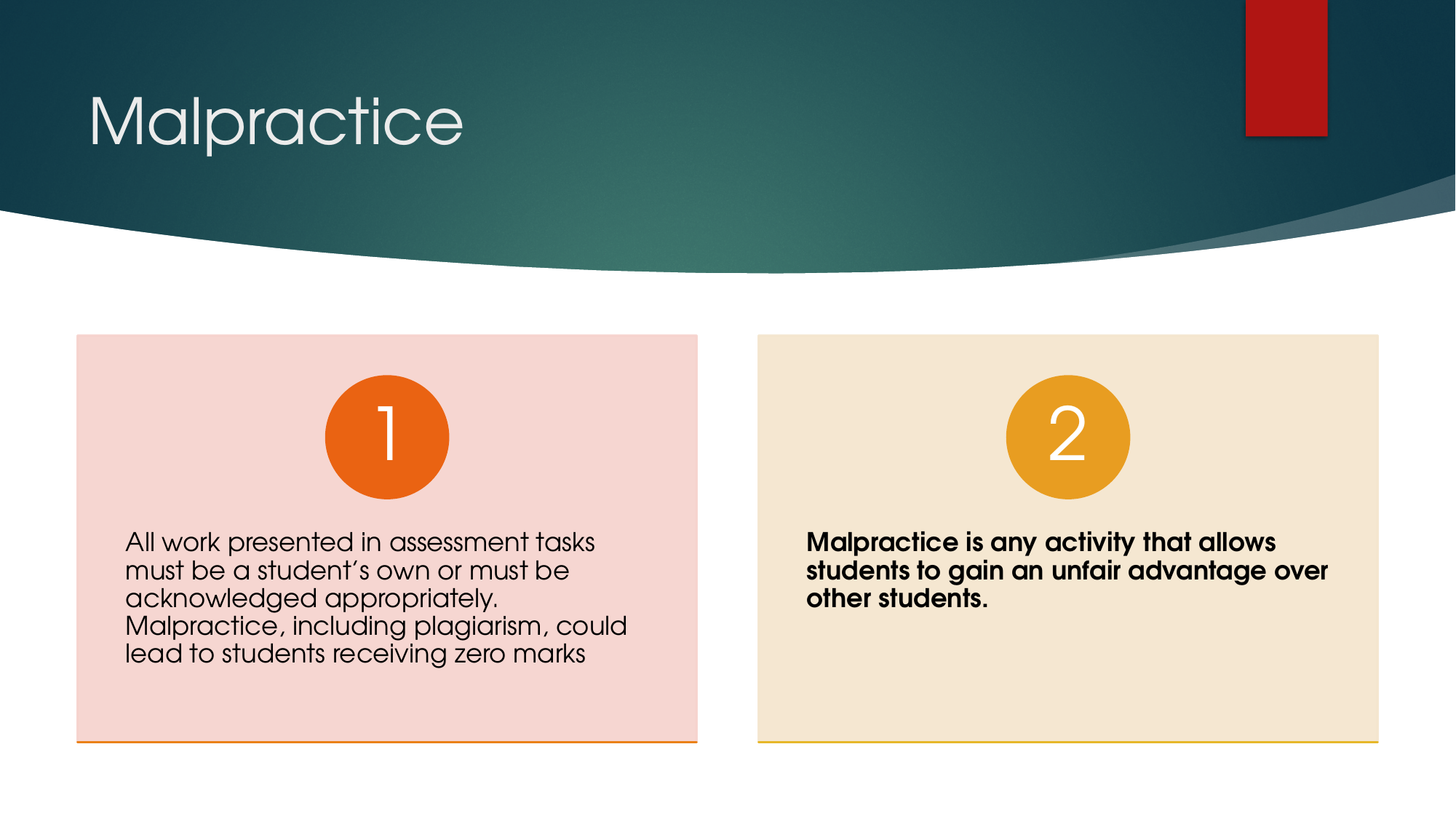

# Malpractice

All work presented in assessment tasks must be a student’s own or must be acknowledged appropriately. Malpractice, including plagiarism, could lead to students receiving zero marks
1
Malpractice is any activity that allows students to gain an unfair advantage over other students.
2